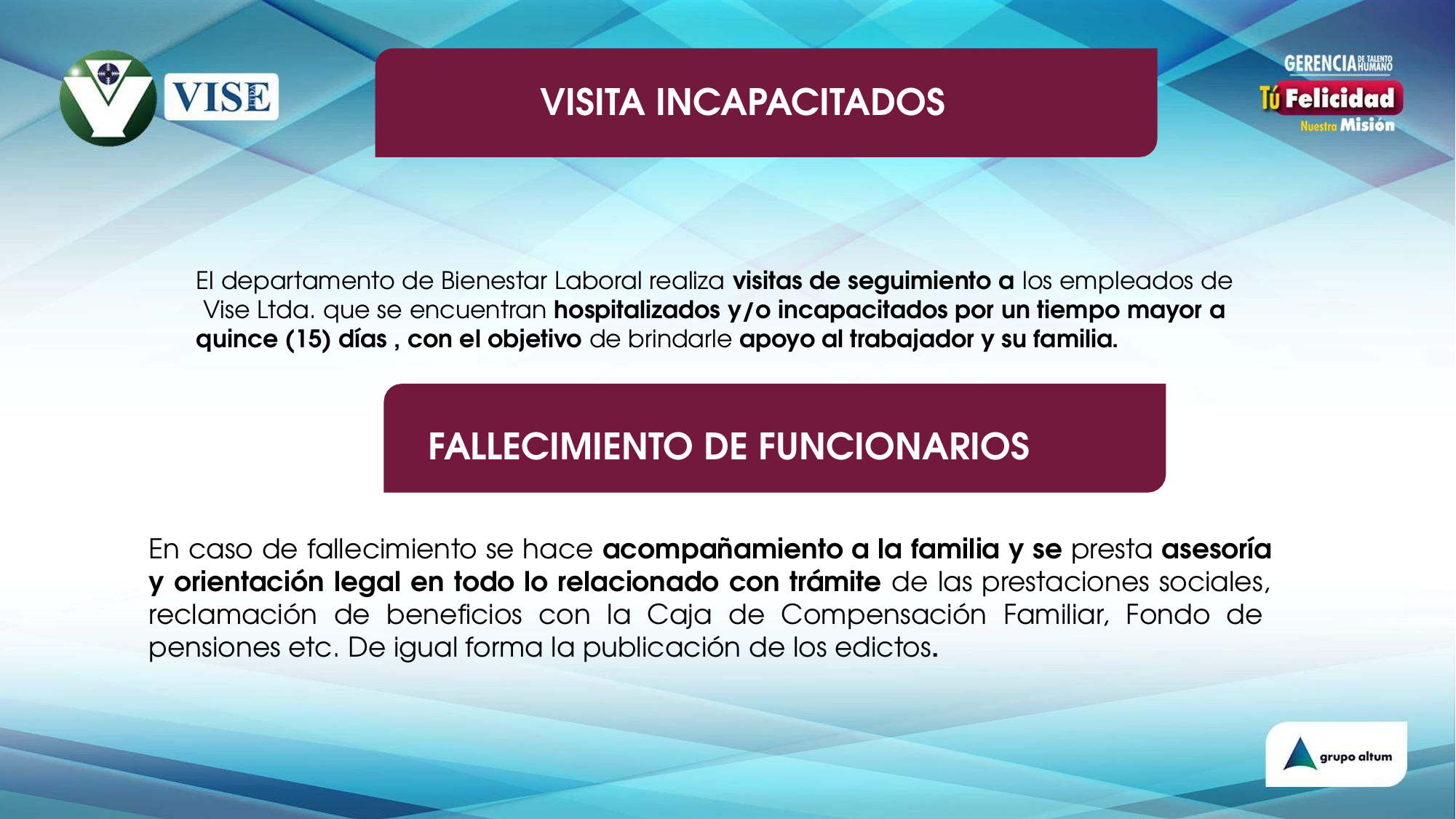

# VISITA INCAPACITADOS
El departamento de Bienestar Laboral realiza visitas de seguimiento a los empleados de  Vise Ltda. que se encuentran hospitalizados y/o incapacitados por un tiempo mayor a  quince (15) días , con el objetivo de brindarle apoyo al trabajador y su familia.

FALLECIMIENTO DE FUNCIONARIOS
En caso de fallecimiento se hace acompañamiento a la familia y se presta asesoría  y orientación legal en todo lo relacionado con trámite de las prestaciones sociales,  reclamación de beneficios con la Caja de Compensación Familiar, Fondo de  pensiones etc. De igual forma la publicación de los edictos.